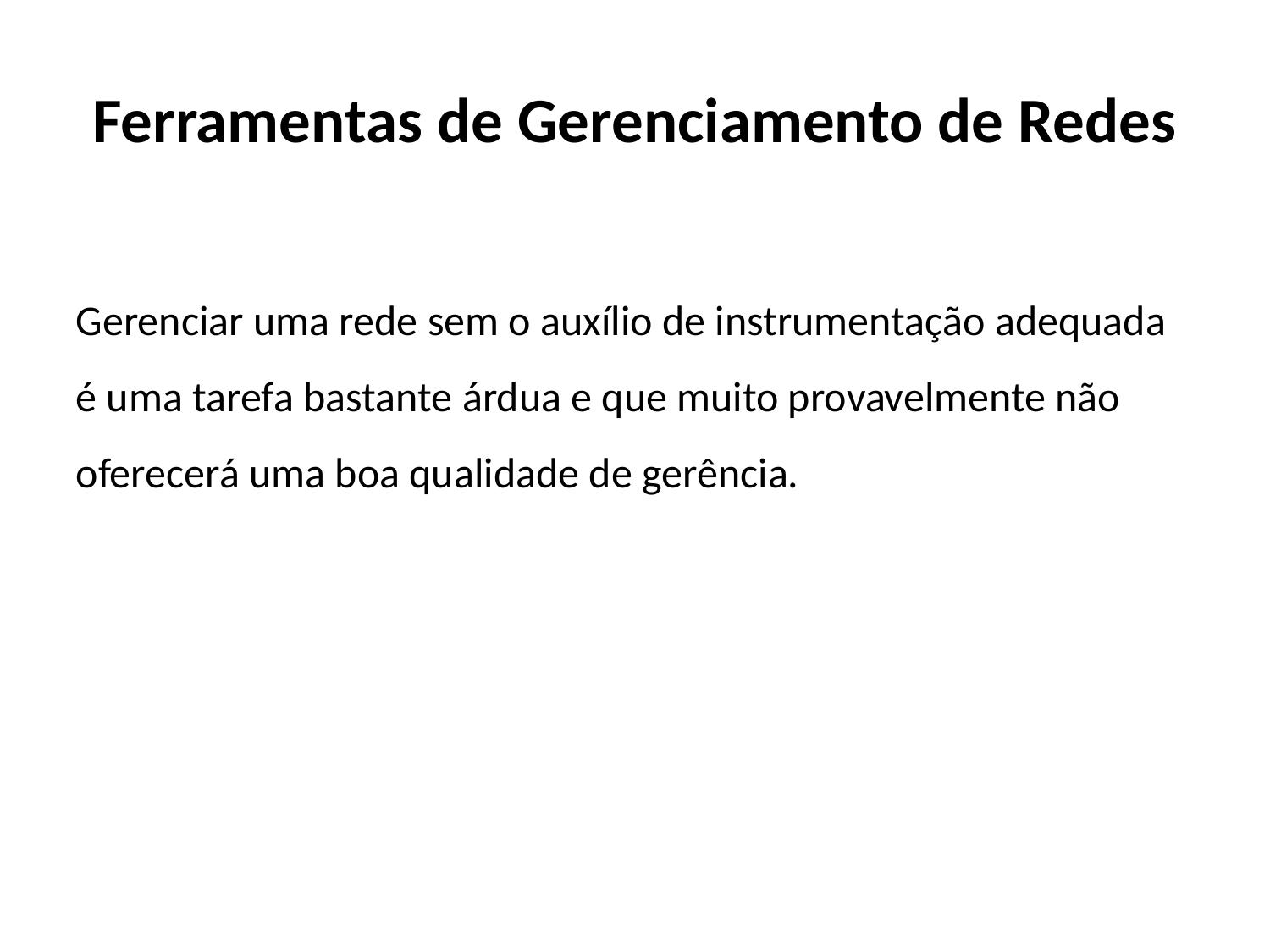

Ferramentas de Gerenciamento de Redes
Gerenciar uma rede sem o auxílio de instrumentação adequada é uma tarefa bastante árdua e que muito provavelmente não oferecerá uma boa qualidade de gerência.